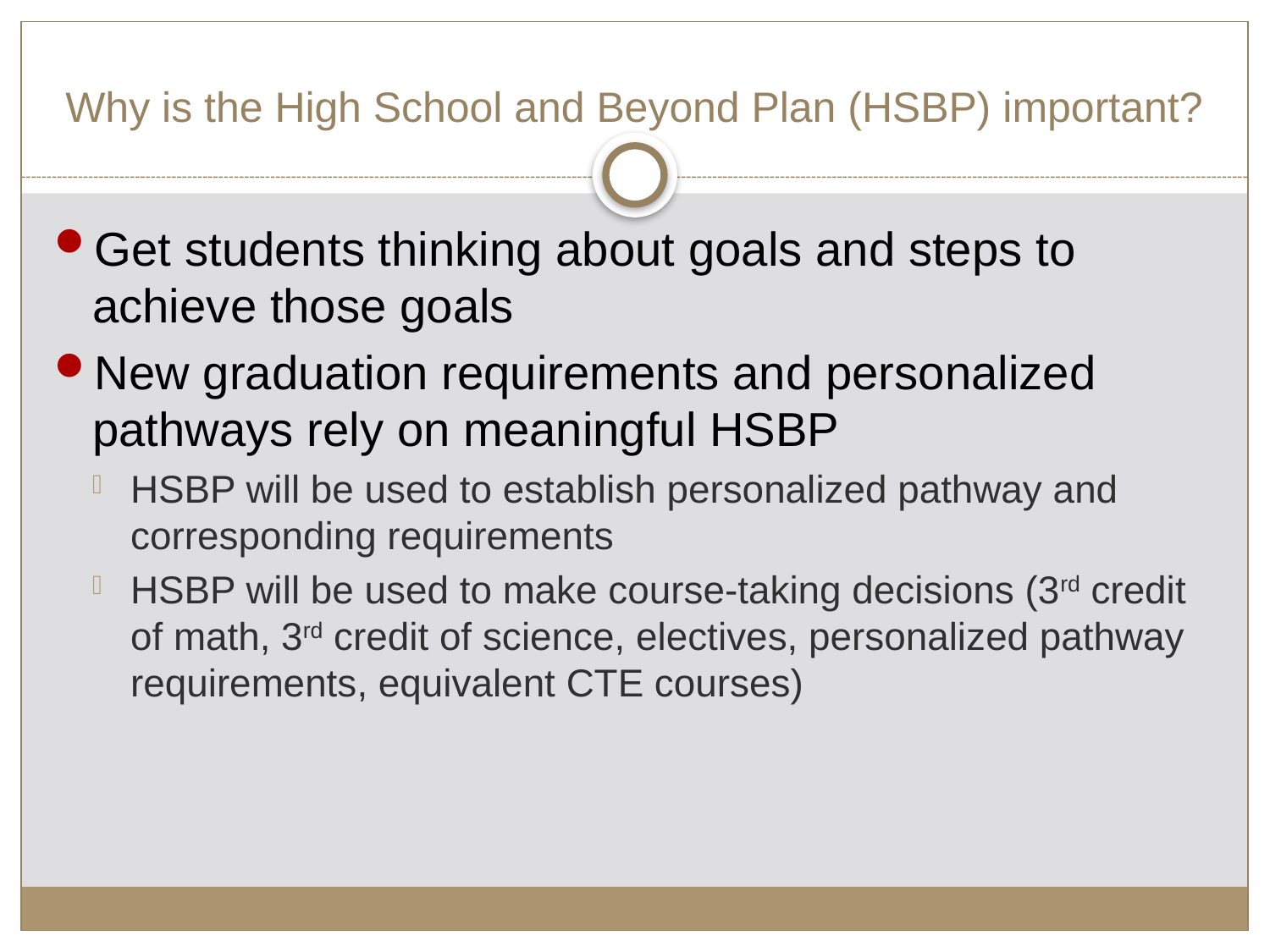

# Why is the High School and Beyond Plan (HSBP) important?
Get students thinking about goals and steps to achieve those goals
New graduation requirements and personalized pathways rely on meaningful HSBP
HSBP will be used to establish personalized pathway and corresponding requirements
HSBP will be used to make course-taking decisions (3rd credit of math, 3rd credit of science, electives, personalized pathway requirements, equivalent CTE courses)